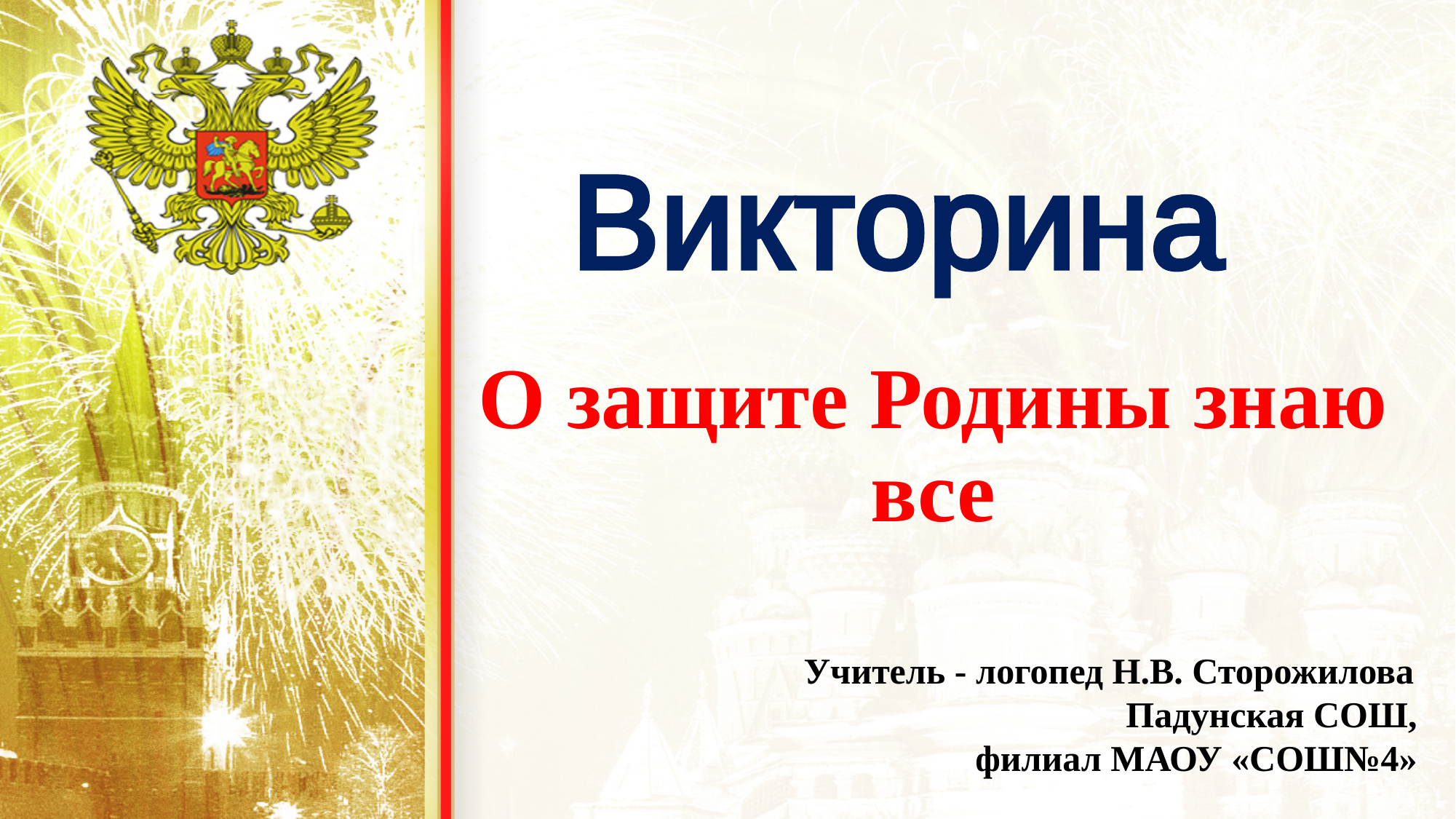

# Викторина
О защите Родины знаю все
Учитель - логопед Н.В. Сторожилова
Падунская СОШ,
 филиал МАОУ «СОШ№4»